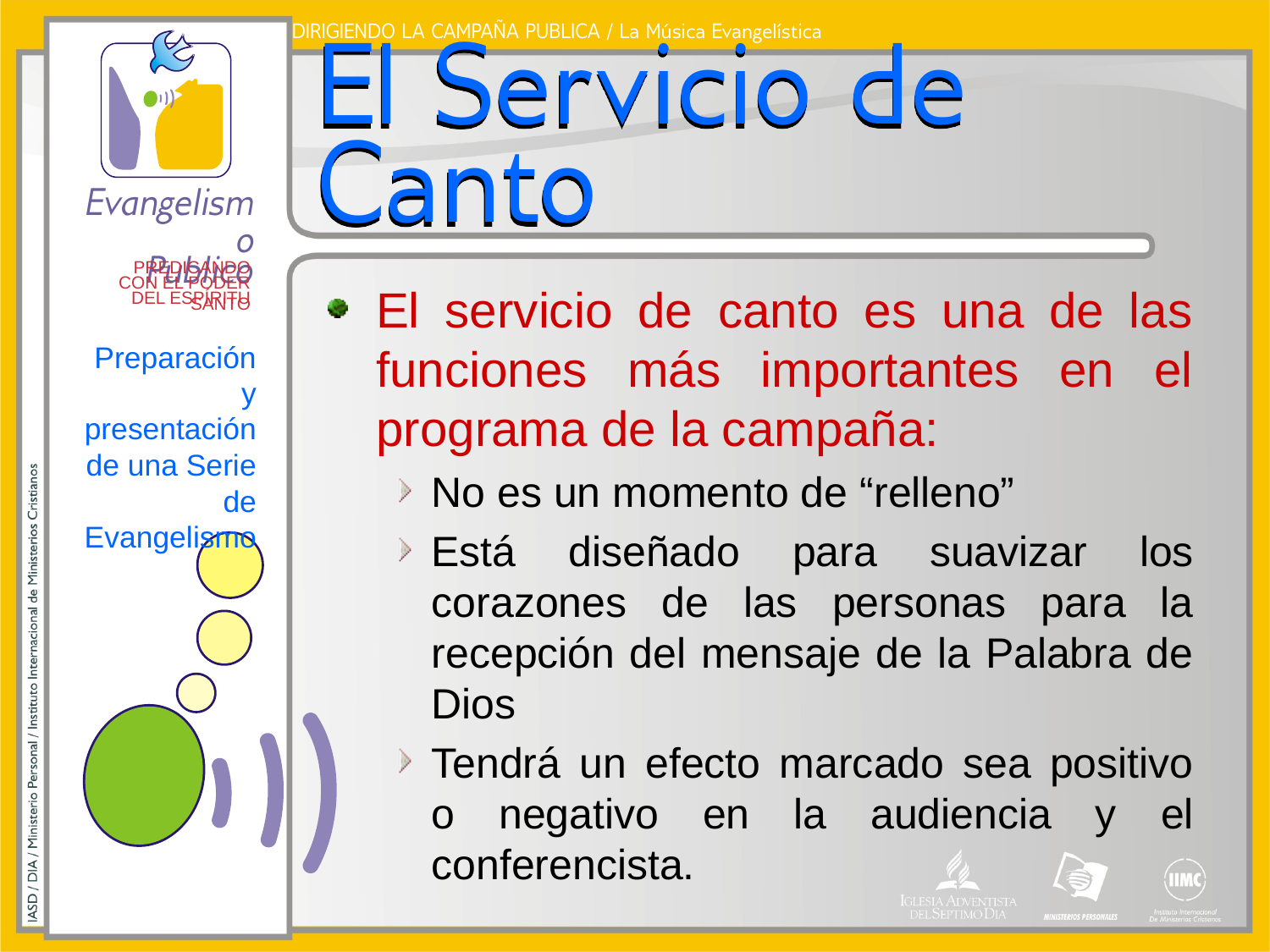

DIRIGIENDO LA CAMPAÑA PUBLICA / La Música Evangelística
# El Servicio de Canto
El servicio de canto es una de las funciones más importantes en el programa de la campaña:
No es un momento de “relleno”
Está diseñado para suavizar los corazones de las personas para la recepción del mensaje de la Palabra de Dios
Tendrá un efecto marcado sea positivo o negativo en la audiencia y el conferencista.